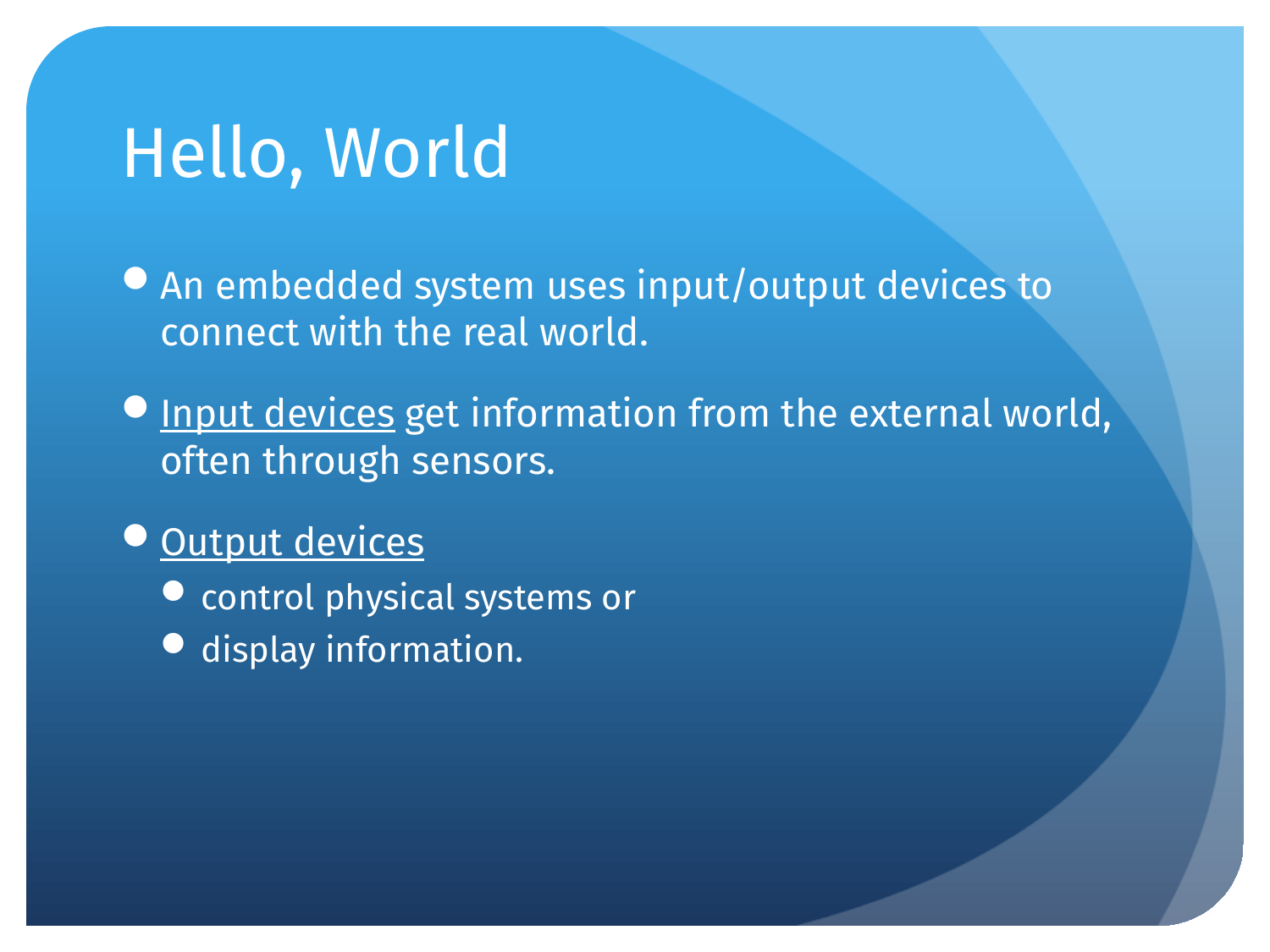

# Hello, World
An embedded system uses input/output devices to connect with the real world.
Input devices get information from the external world, often through sensors.
Output devices
control physical systems or
display information.